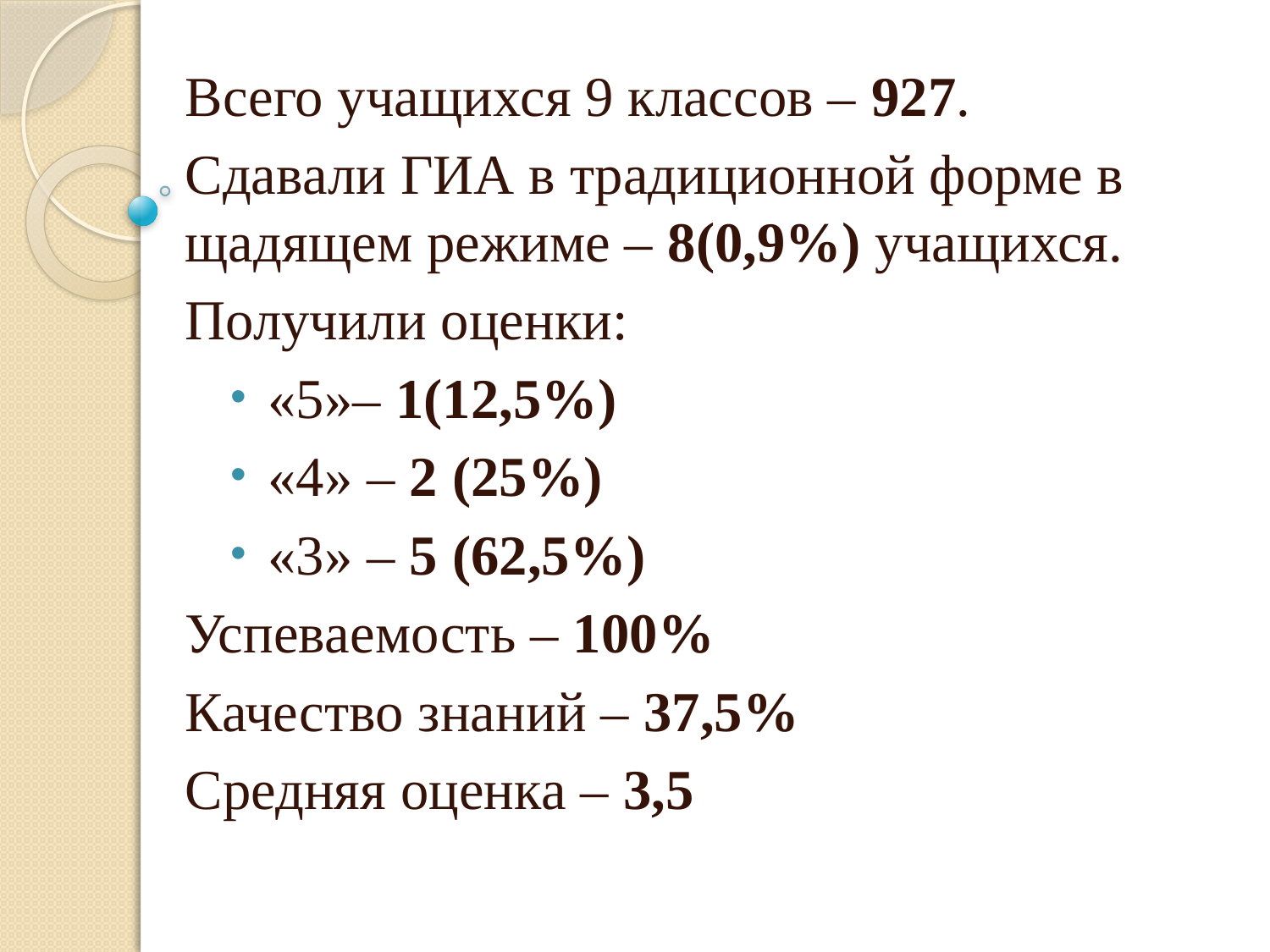

#
Всего учащихся 9 классов – 927.
Сдавали ГИА в традиционной форме в щадящем режиме – 8(0,9%) учащихся.
Получили оценки:
«5»– 1(12,5%)
«4» – 2 (25%)
«3» – 5 (62,5%)
Успеваемость – 100%
Качество знаний – 37,5%
Средняя оценка – 3,5